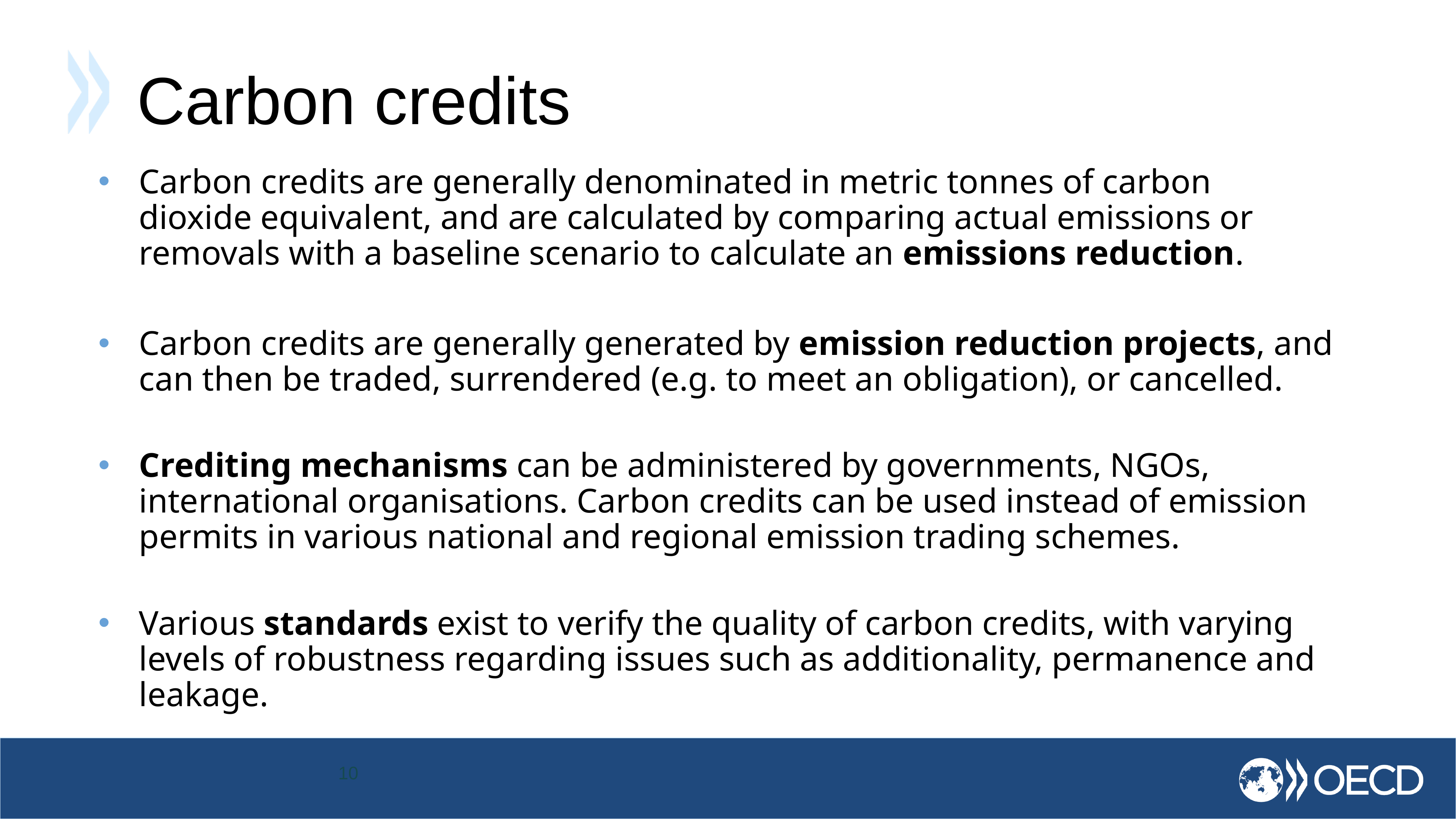

#
Carbon credits
Carbon credits are generally denominated in metric tonnes of carbon dioxide equivalent, and are calculated by comparing actual emissions or removals with a baseline scenario to calculate an emissions reduction.
Carbon credits are generally generated by emission reduction projects, and can then be traded, surrendered (e.g. to meet an obligation), or cancelled.
Crediting mechanisms can be administered by governments, NGOs, international organisations. Carbon credits can be used instead of emission permits in various national and regional emission trading schemes.
Various standards exist to verify the quality of carbon credits, with varying levels of robustness regarding issues such as additionality, permanence and leakage.
10